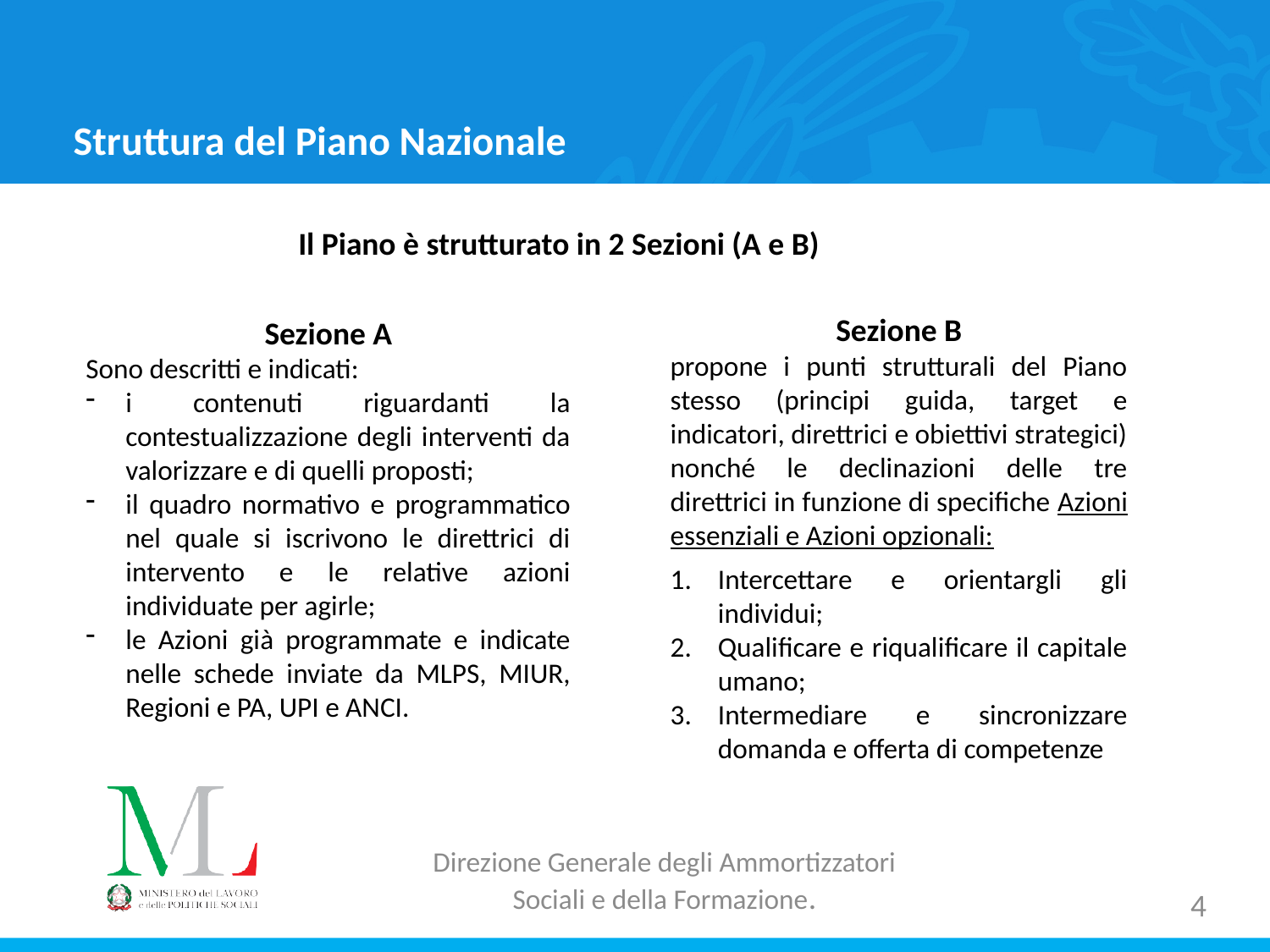

# Struttura del Piano Nazionale
Il Piano è strutturato in 2 Sezioni (A e B)

Sezione B
propone i punti strutturali del Piano stesso (principi guida, target e indicatori, direttrici e obiettivi strategici) nonché le declinazioni delle tre direttrici in funzione di specifiche Azioni essenziali e Azioni opzionali:
Intercettare e orientargli gli individui;
Qualificare e riqualificare il capitale umano;
Intermediare e sincronizzare domanda e offerta di competenze
Sezione A
Sono descritti e indicati:
i contenuti riguardanti la contestualizzazione degli interventi da valorizzare e di quelli proposti;
il quadro normativo e programmatico nel quale si iscrivono le direttrici di intervento e le relative azioni individuate per agirle;
le Azioni già programmate e indicate nelle schede inviate da MLPS, MIUR, Regioni e PA, UPI e ANCI.
Direzione Generale degli Ammortizzatori Sociali e della Formazione.
4